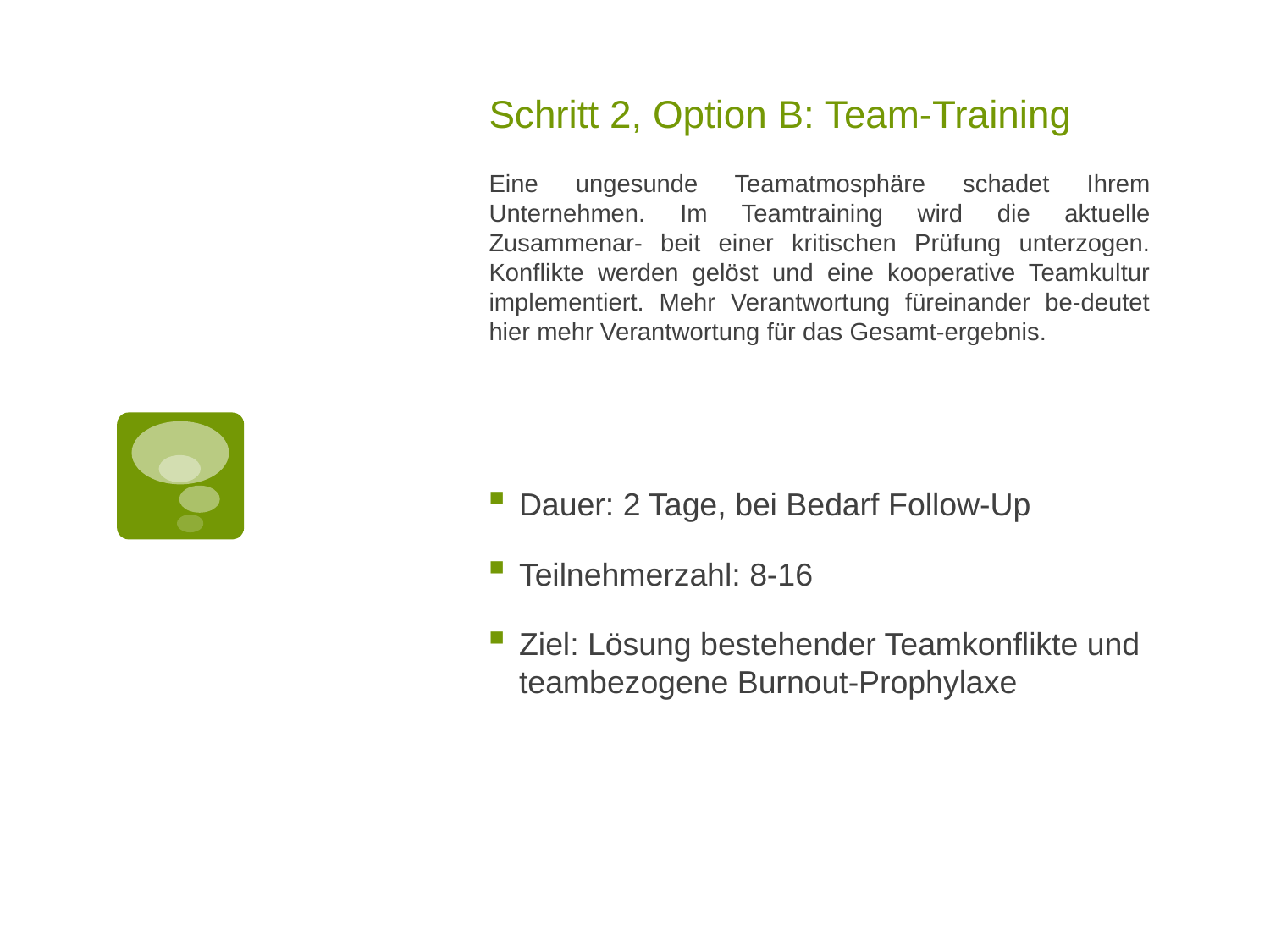

# Schritt 2, Option B: Team-Training
Eine ungesunde Teamatmosphäre schadet Ihrem Unternehmen. Im Teamtraining wird die aktuelle Zusammenar- beit einer kritischen Prüfung unterzogen. Konflikte werden gelöst und eine kooperative Teamkultur implementiert. Mehr Verantwortung füreinander be-deutet hier mehr Verantwortung für das Gesamt-ergebnis.
Dauer: 2 Tage, bei Bedarf Follow-Up
Teilnehmerzahl: 8-16
Ziel: Lösung bestehender Teamkonflikte und teambezogene Burnout-Prophylaxe